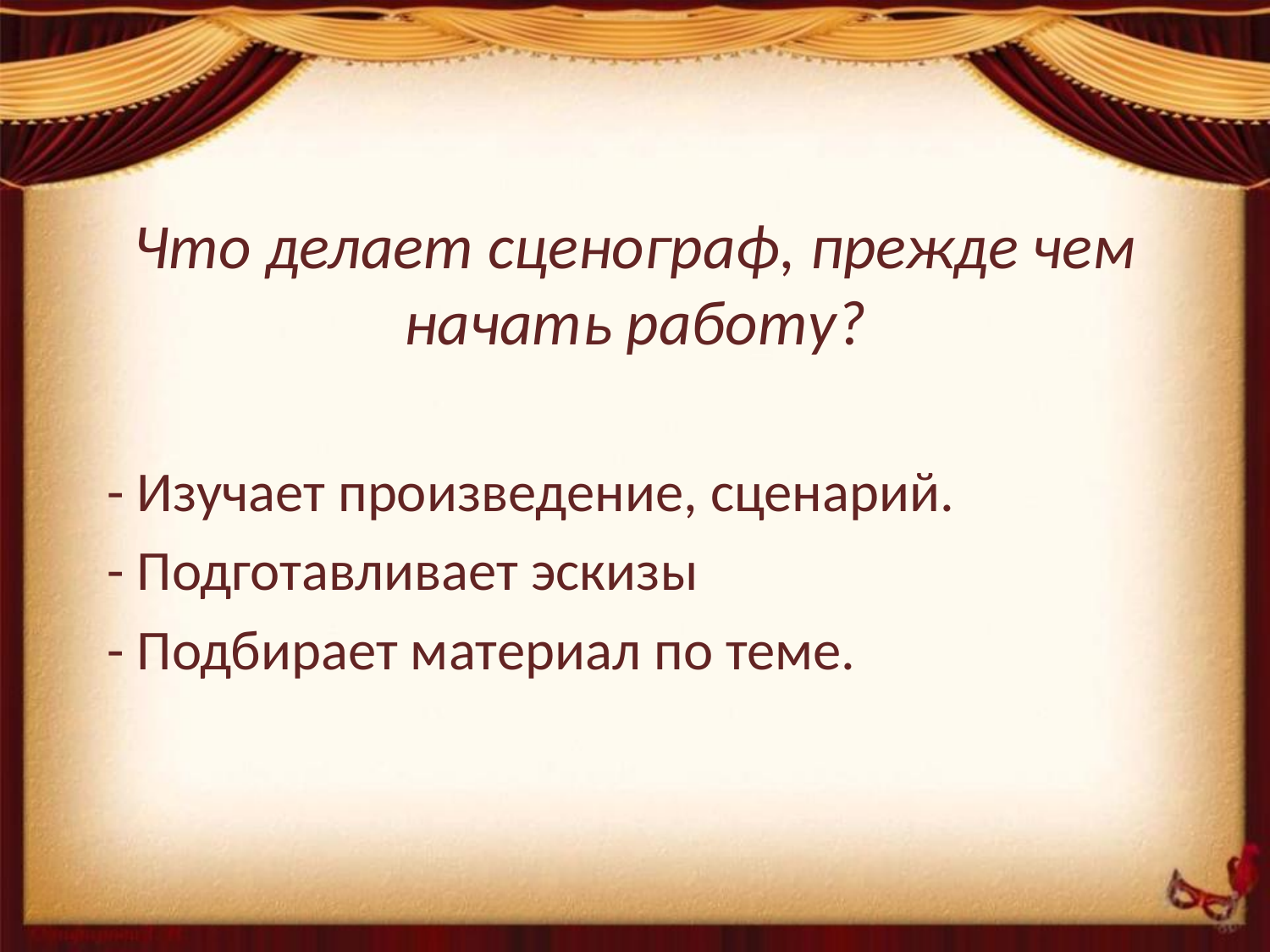

# Что делает сценограф, прежде чем начать работу?
- Изучает произведение, сценарий.
- Подготавливает эскизы
- Подбирает материал по теме.